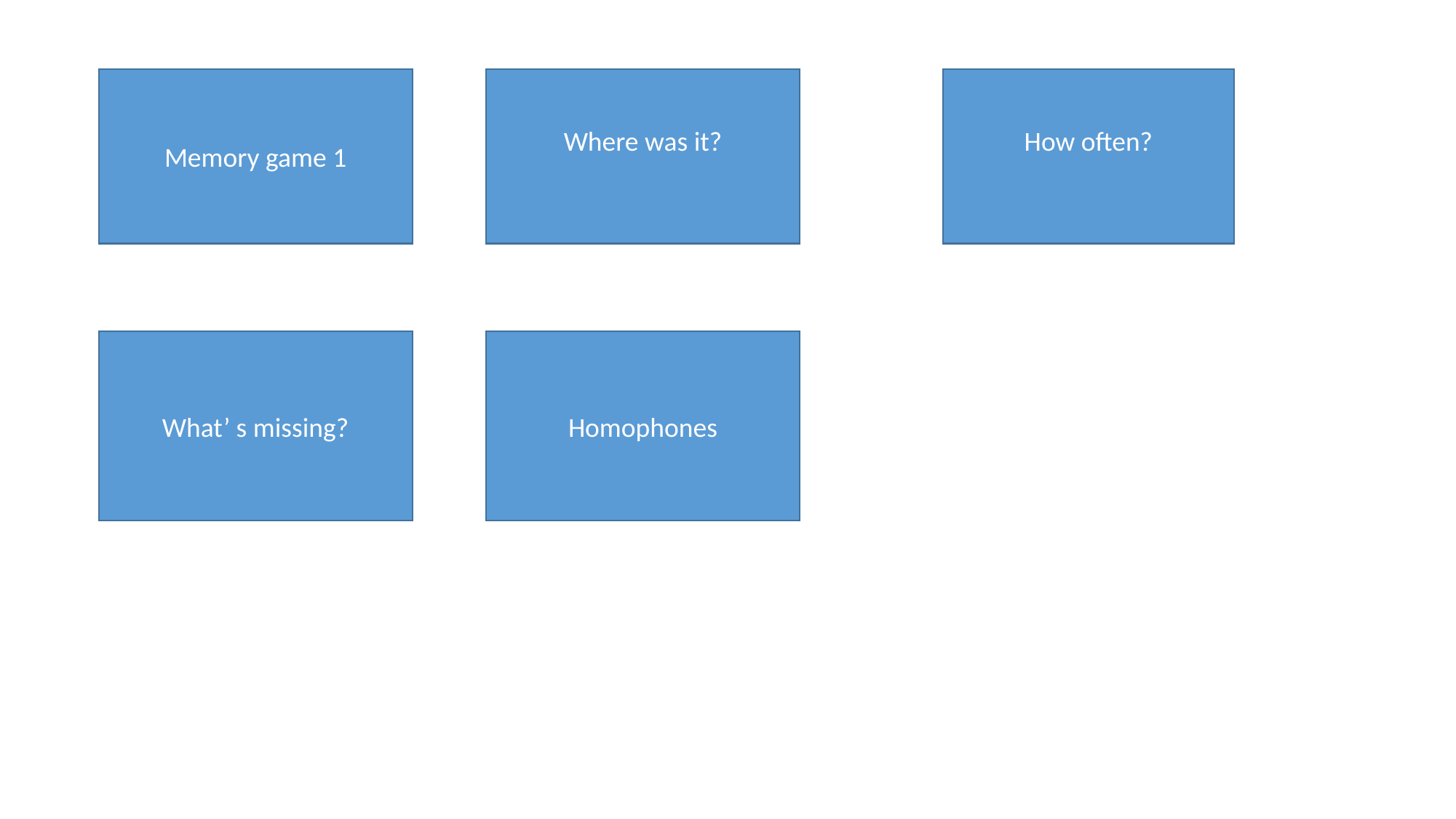

Where was it?

How often?

Memory game 1
What’ s missing?
Homophones